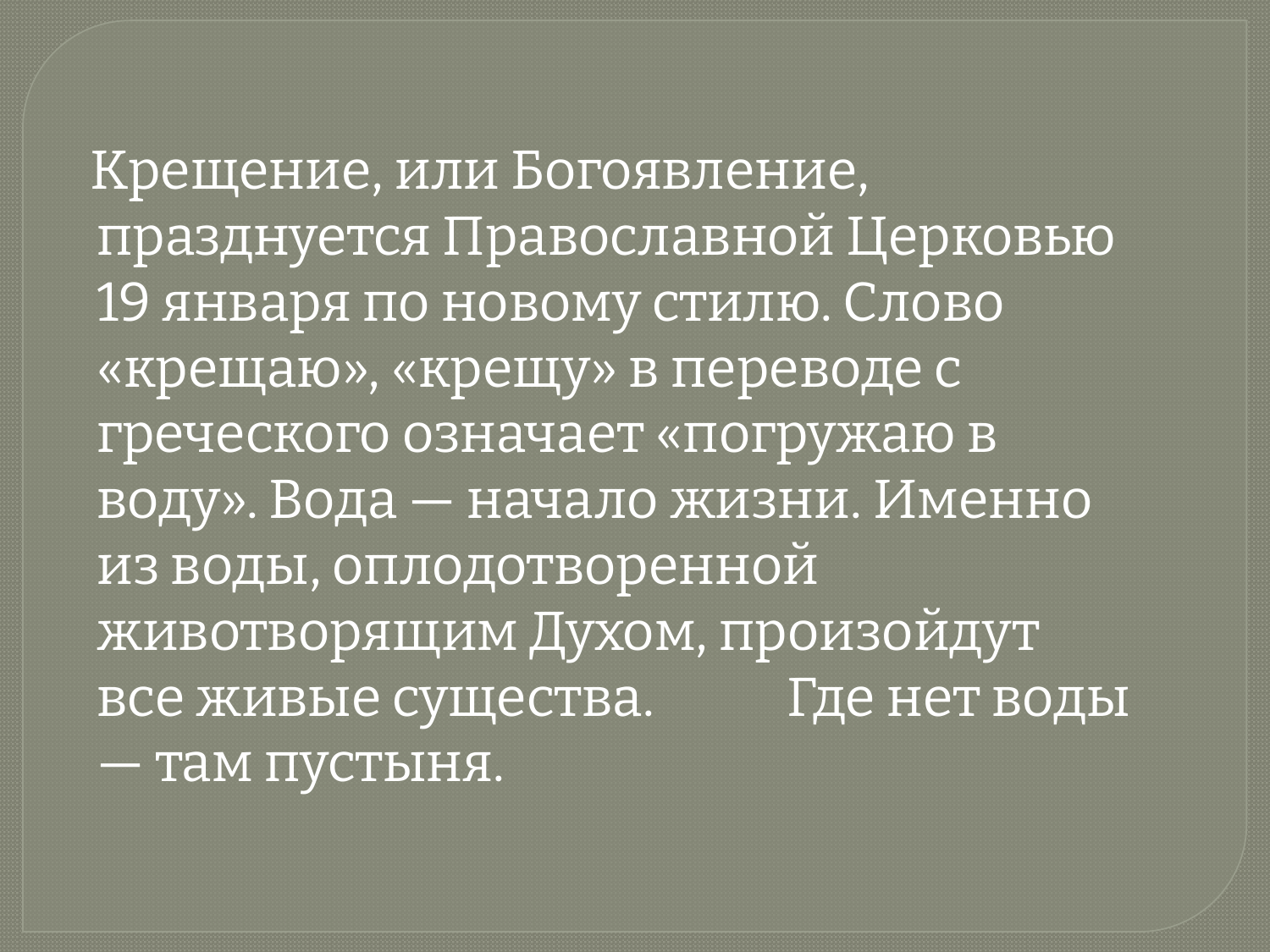

Крещение, или Богоявление, празднуется Православной Церковью 19 января по новому стилю. Слово «крещаю», «крещу» в переводе с греческого означает «погружаю в воду». Вода — начало жизни. Именно из воды, оплодотворенной животворящим Духом, произойдут все живые существа.            Где нет воды — там пустыня.